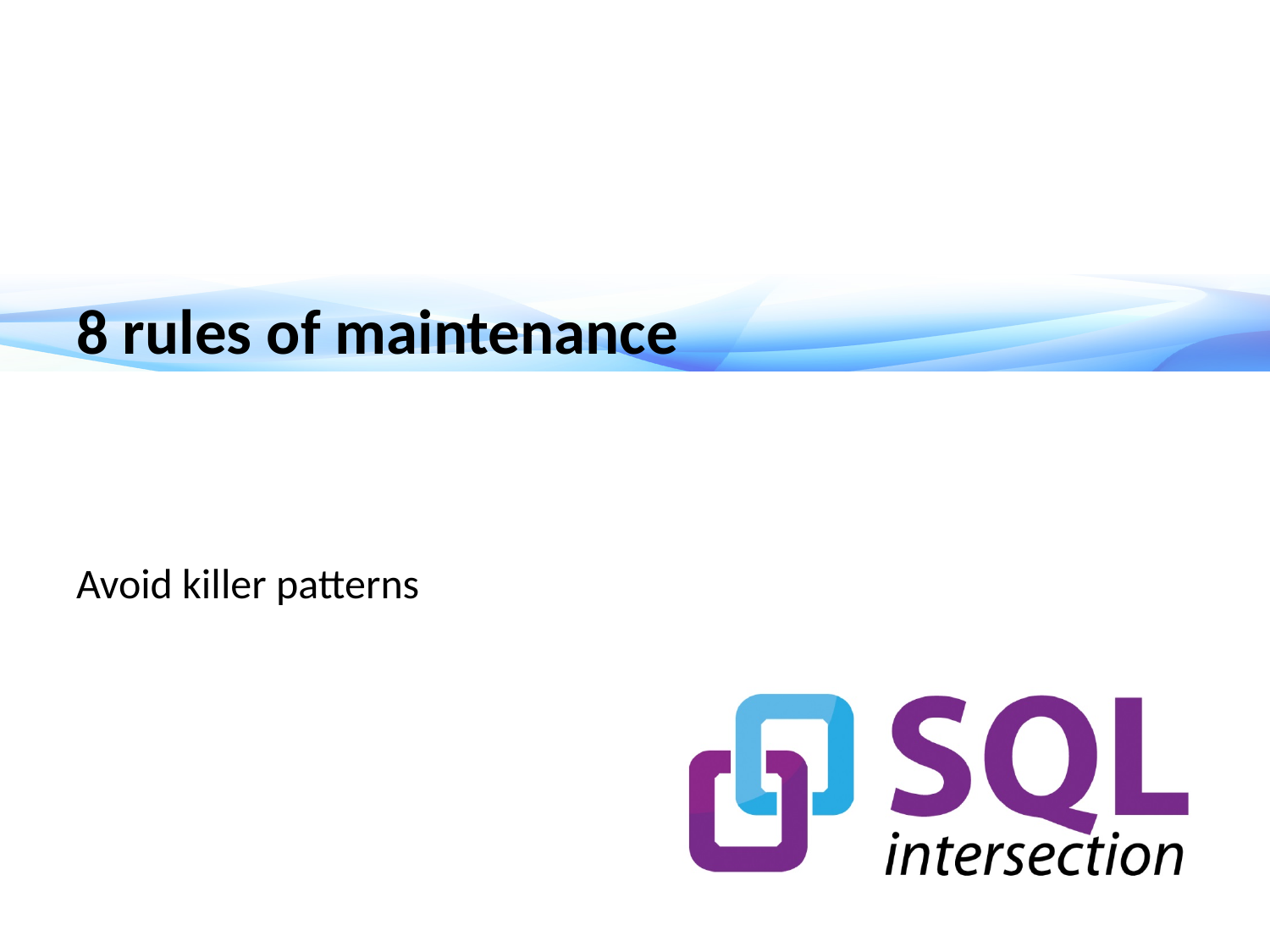

# 8 rules of maintenance
Avoid killer patterns